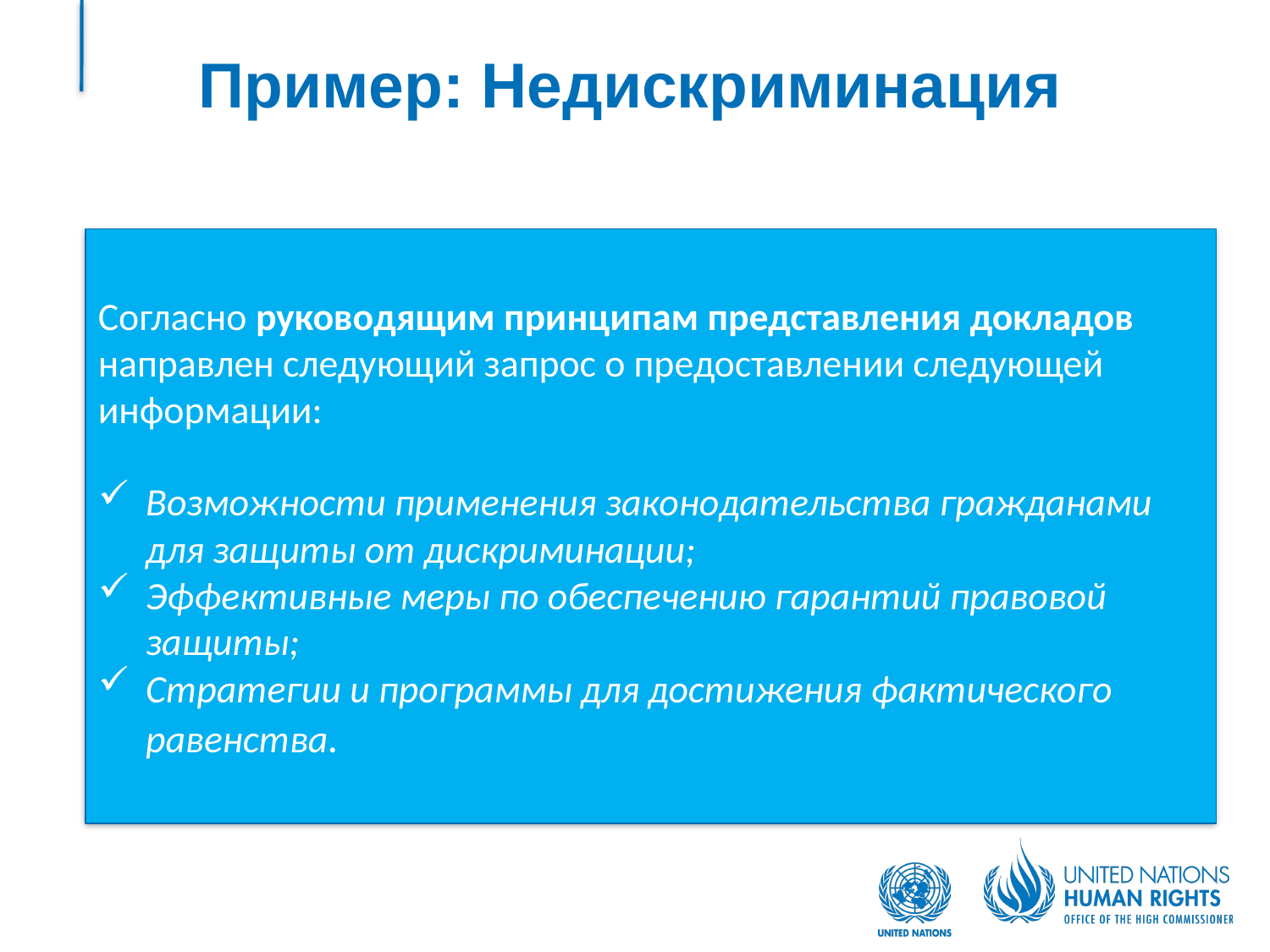

# Пример: Недискриминация

Согласно руководящим принципам представления докладов направлен следующий запрос о предоставлении следующей информации:

Возможности применения законодательства гражданами для защиты от дискриминации;
Эффективные меры по обеспечению гарантий правовой защиты;
Стратегии и программы для достижения фактического равенства.